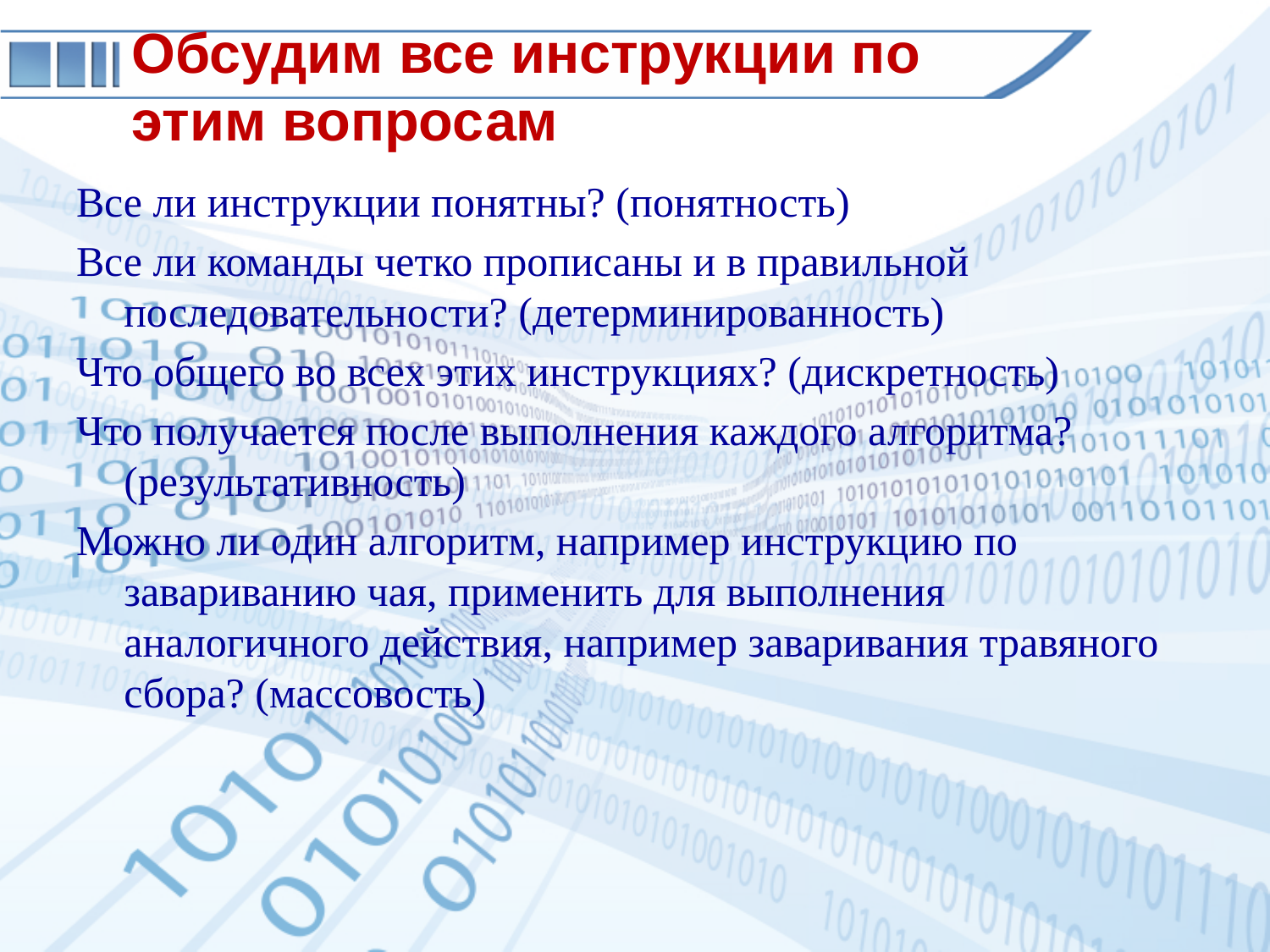

# Обсудим все инструкции по этим вопросам
Все ли инструкции понятны? (понятность)
Все ли команды четко прописаны и в правильной последовательности? (детерминированность)
Что общего во всех этих инструкциях? (дискретность)
Что получается после выполнения каждого алгоритма? (результативность)
Можно ли один алгоритм, например инструкцию по завариванию чая, применить для выполнения аналогичного действия, например заваривания травяного сбора? (массовость)